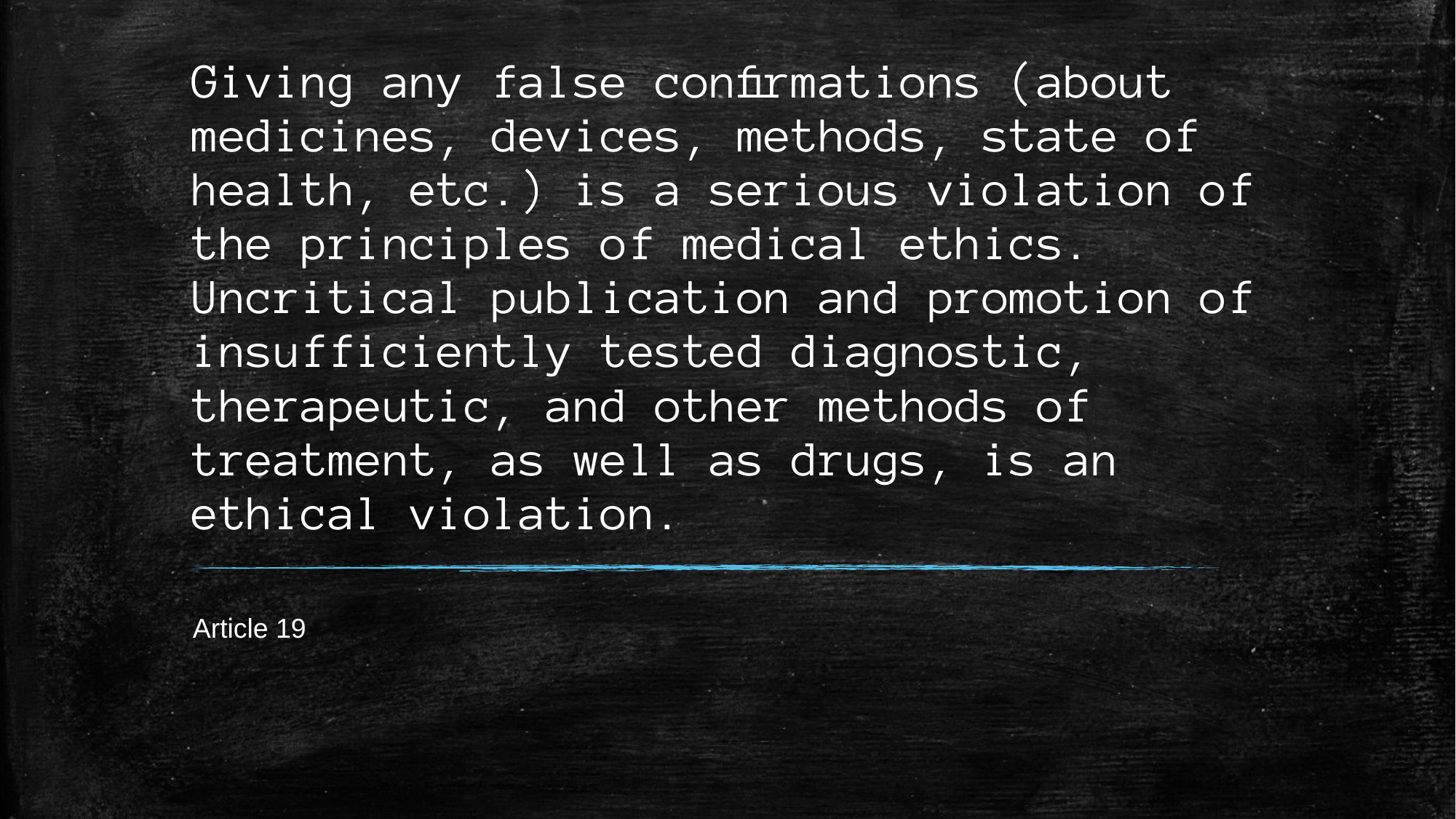

# Giving any false conﬁrmations (about medicines, devices, methods, state of health, etc.) is a serious violation of the principles of medical ethics. Uncritical publication and promotion of insufficiently tested diagnostic, therapeutic, and other methods of treatment, as well as drugs, is an ethical violation.
Article 19